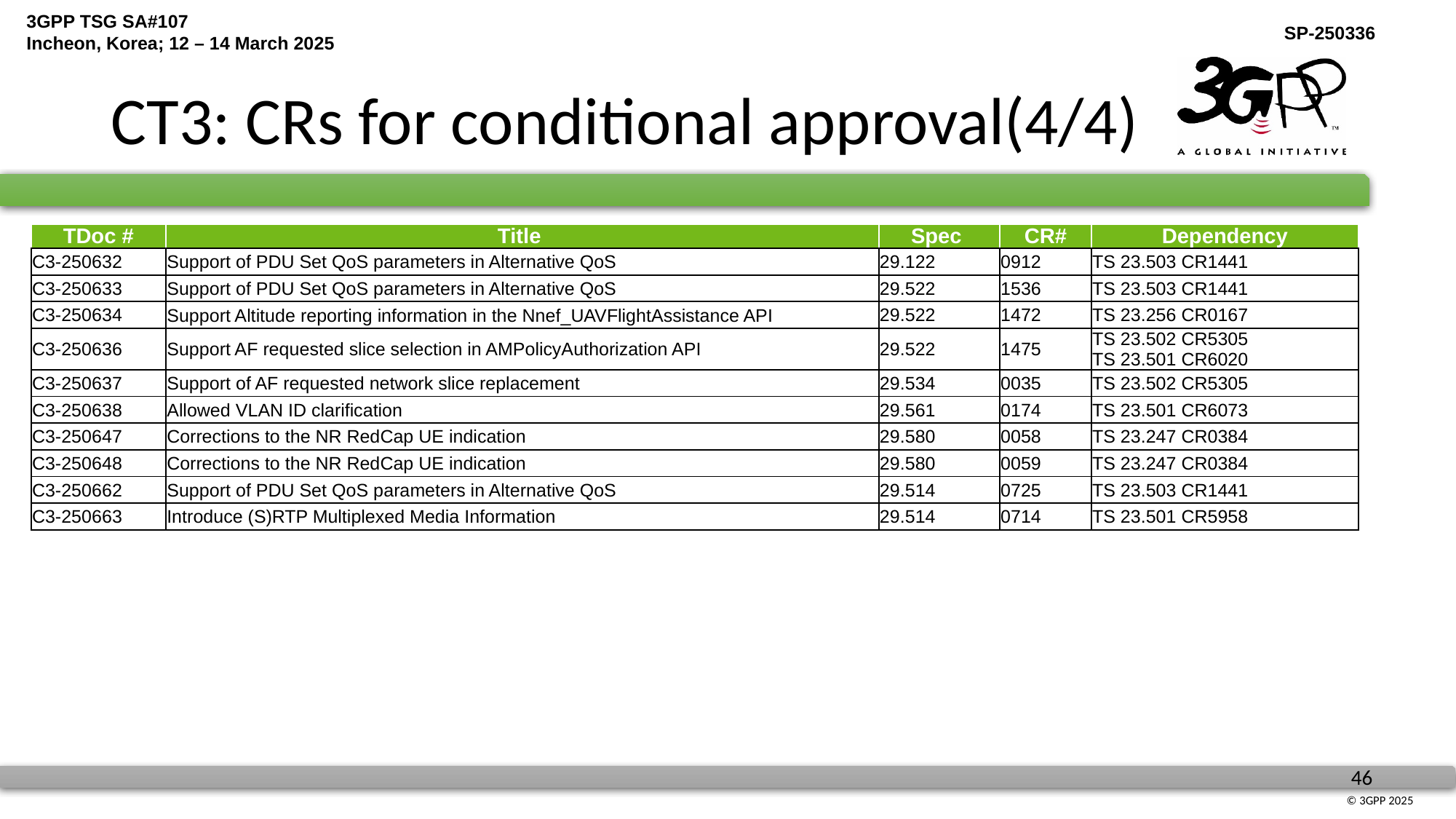

# CT3: CRs for conditional approval(4/4)
| TDoc # | Title | Spec | CR# | Dependency |
| --- | --- | --- | --- | --- |
| C3-250632 | Support of PDU Set QoS parameters in Alternative QoS | 29.122 | 0912 | TS 23.503 CR1441 |
| C3-250633 | Support of PDU Set QoS parameters in Alternative QoS | 29.522 | 1536 | TS 23.503 CR1441 |
| C3-250634 | Support Altitude reporting information in the Nnef\_UAVFlightAssistance API | 29.522 | 1472 | TS 23.256 CR0167 |
| C3-250636 | Support AF requested slice selection in AMPolicyAuthorization API | 29.522 | 1475 | TS 23.502 CR5305 TS 23.501 CR6020 |
| C3-250637 | Support of AF requested network slice replacement | 29.534 | 0035 | TS 23.502 CR5305 |
| C3-250638 | Allowed VLAN ID clarification | 29.561 | 0174 | TS 23.501 CR6073 |
| C3-250647 | Corrections to the NR RedCap UE indication | 29.580 | 0058 | TS 23.247 CR0384 |
| C3-250648 | Corrections to the NR RedCap UE indication | 29.580 | 0059 | TS 23.247 CR0384 |
| C3-250662 | Support of PDU Set QoS parameters in Alternative QoS | 29.514 | 0725 | TS 23.503 CR1441 |
| C3-250663 | Introduce (S)RTP Multiplexed Media Information | 29.514 | 0714 | TS 23.501 CR5958 |